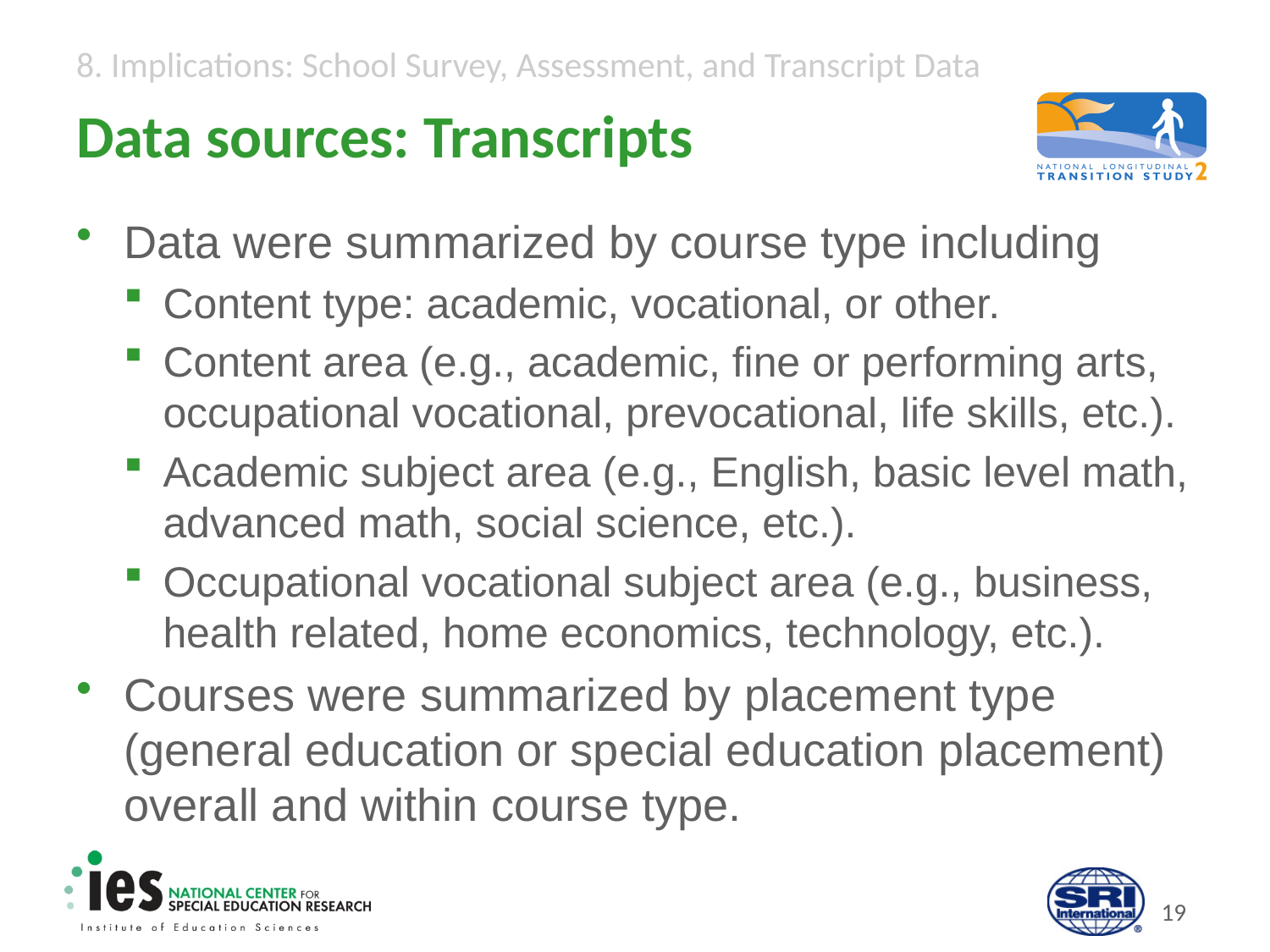

# Data sources: Transcripts
Data were summarized by course type including
Content type: academic, vocational, or other.
Content area (e.g., academic, fine or performing arts, occupational vocational, prevocational, life skills, etc.).
Academic subject area (e.g., English, basic level math, advanced math, social science, etc.).
Occupational vocational subject area (e.g., business, health related, home economics, technology, etc.).
Courses were summarized by placement type (general education or special education placement) overall and within course type.

19